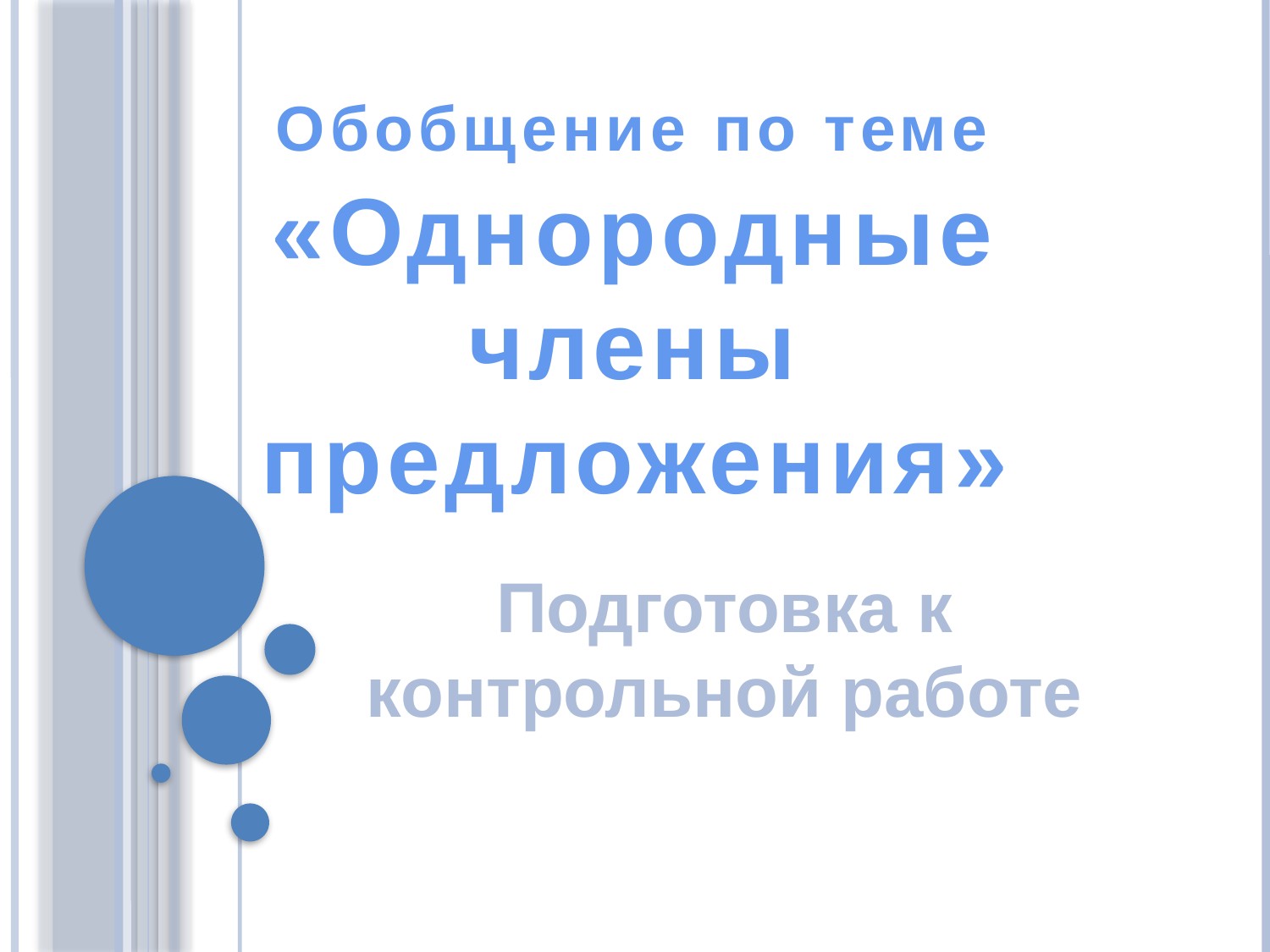

Обобщение по теме «Однородные члены предложения»
#
Подготовка к контрольной работе